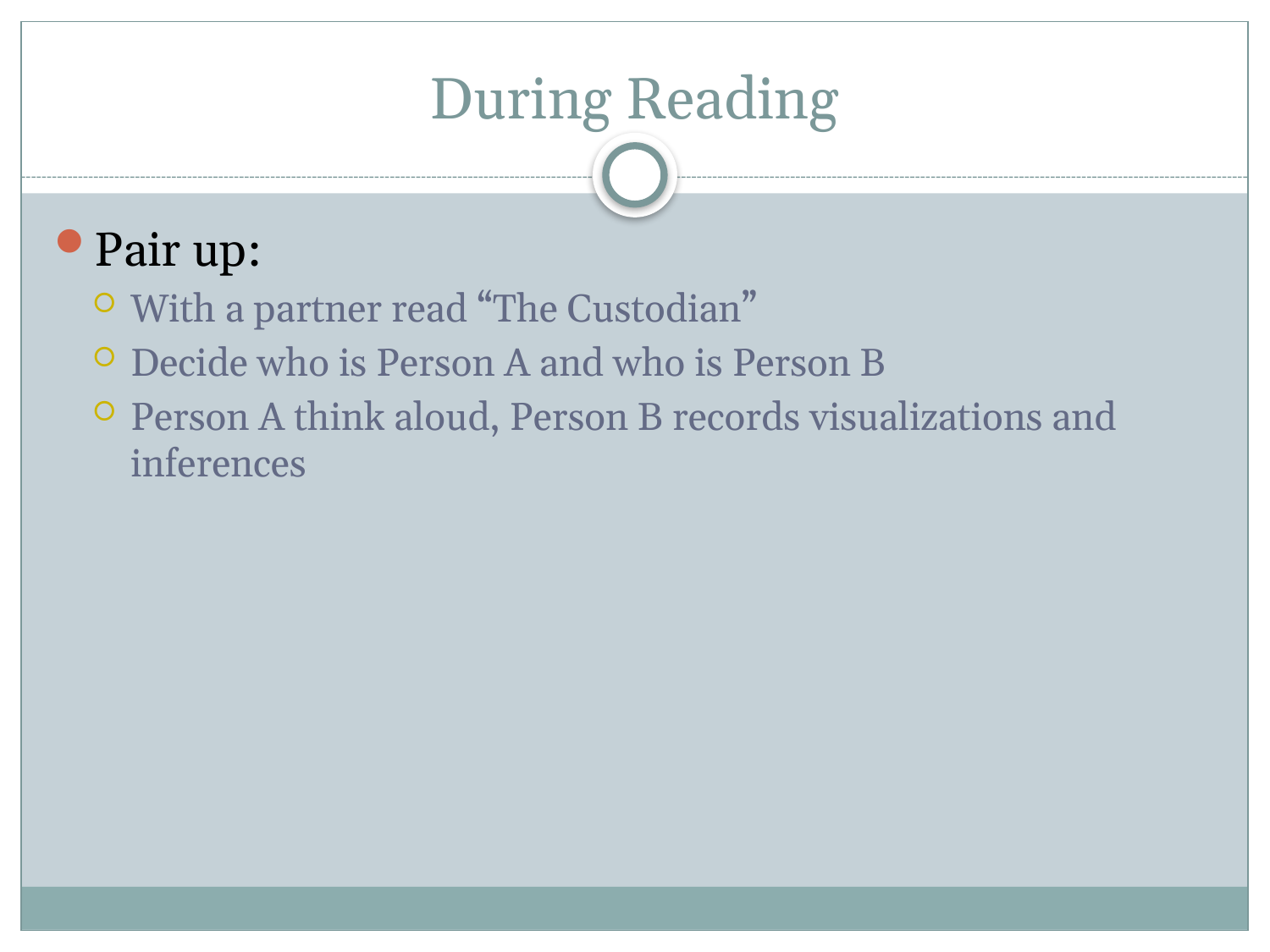

# During Reading
Pair up:
With a partner read “The Custodian”
Decide who is Person A and who is Person B
Person A think aloud, Person B records visualizations and inferences